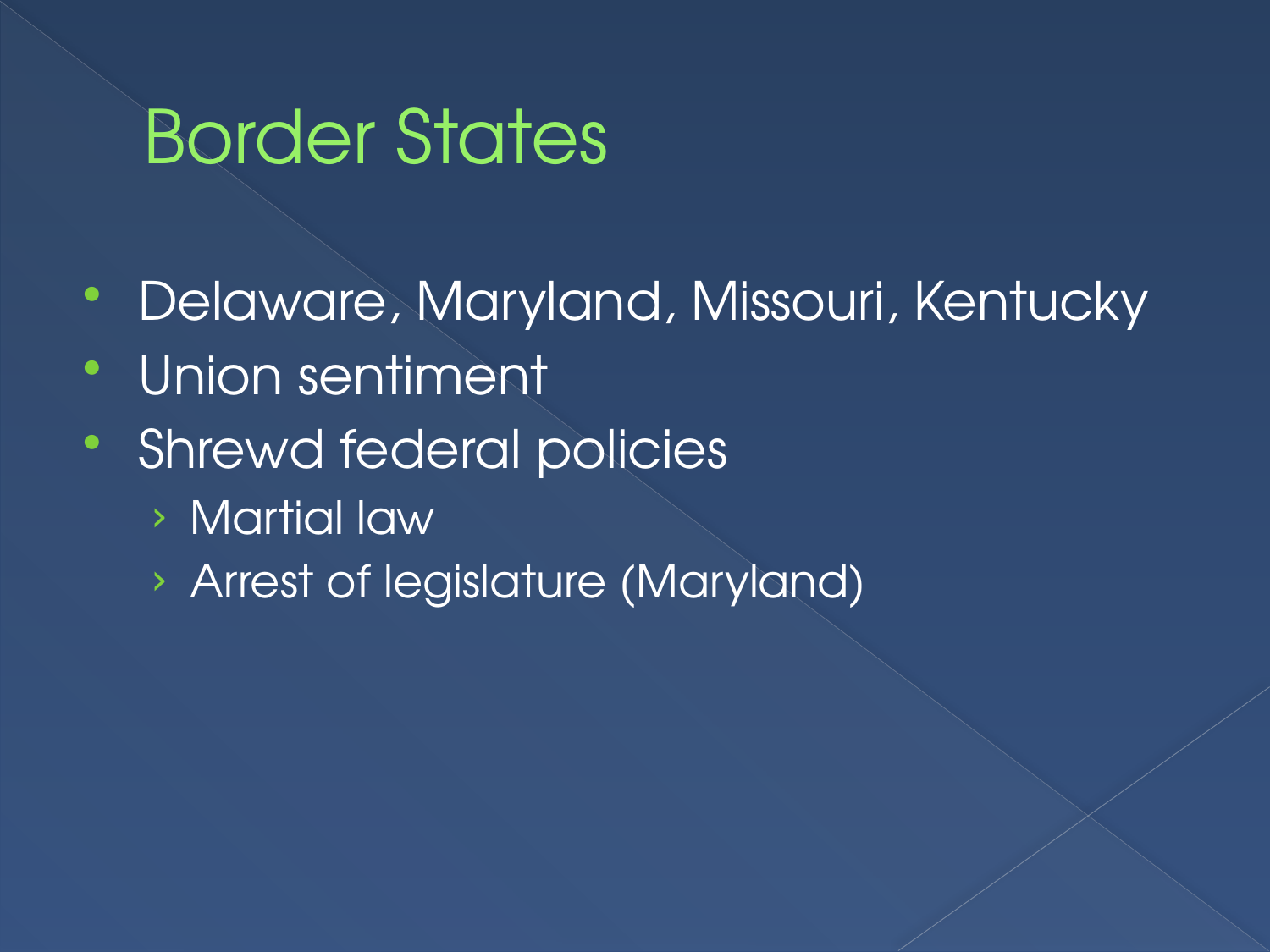

# Border States
Delaware, Maryland, Missouri, Kentucky
Union sentiment
Shrewd federal policies
Martial law
Arrest of legislature (Maryland)